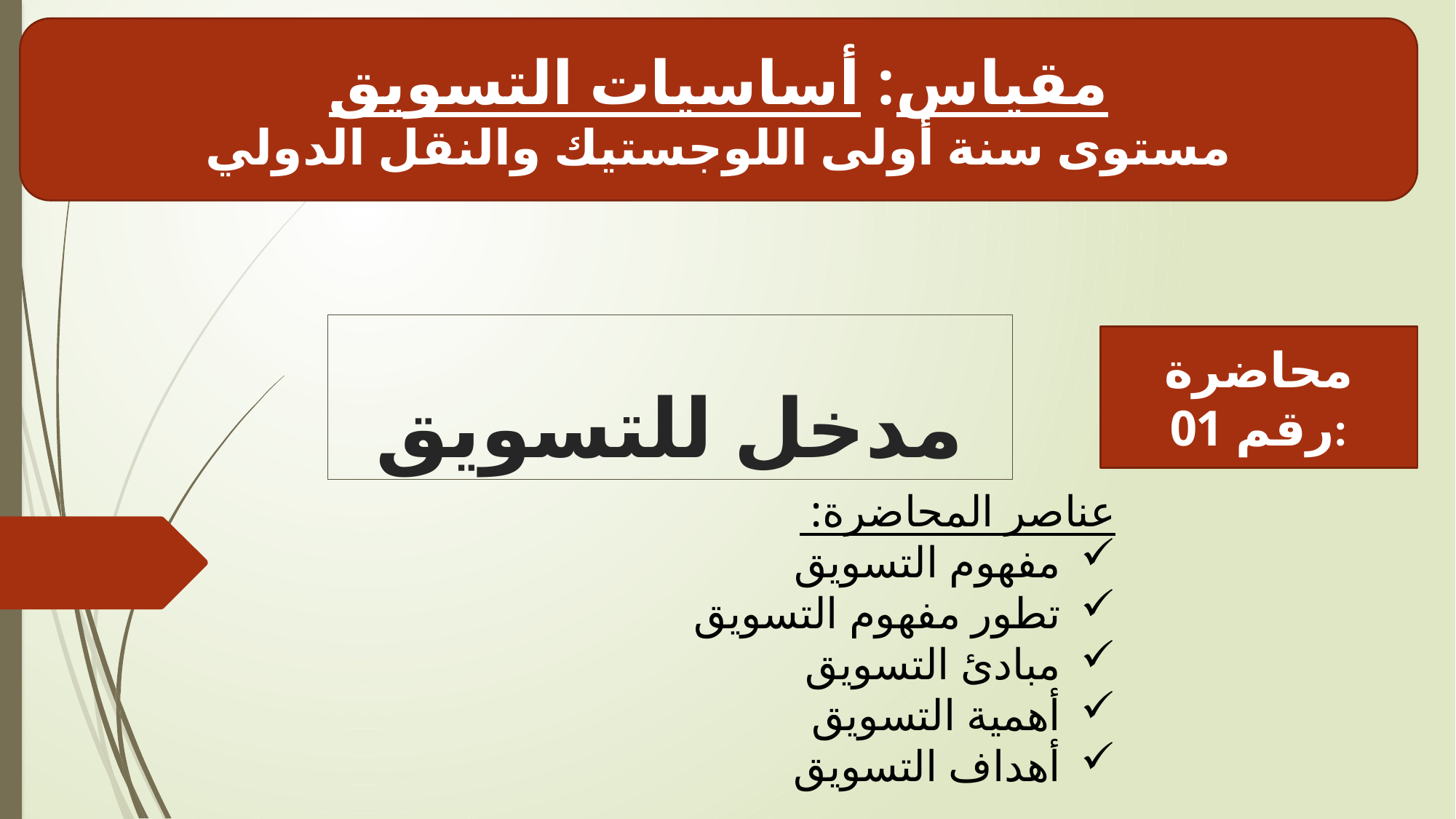

مقياس: أساسيات التسويق
مستوى سنة أولى اللوجستيك والنقل الدولي
# مدخل للتسويق
محاضرة رقم 01:
عناصر المحاضرة:
مفهوم التسويق
تطور مفهوم التسويق
مبادئ التسويق
أهمية التسويق
أهداف التسويق